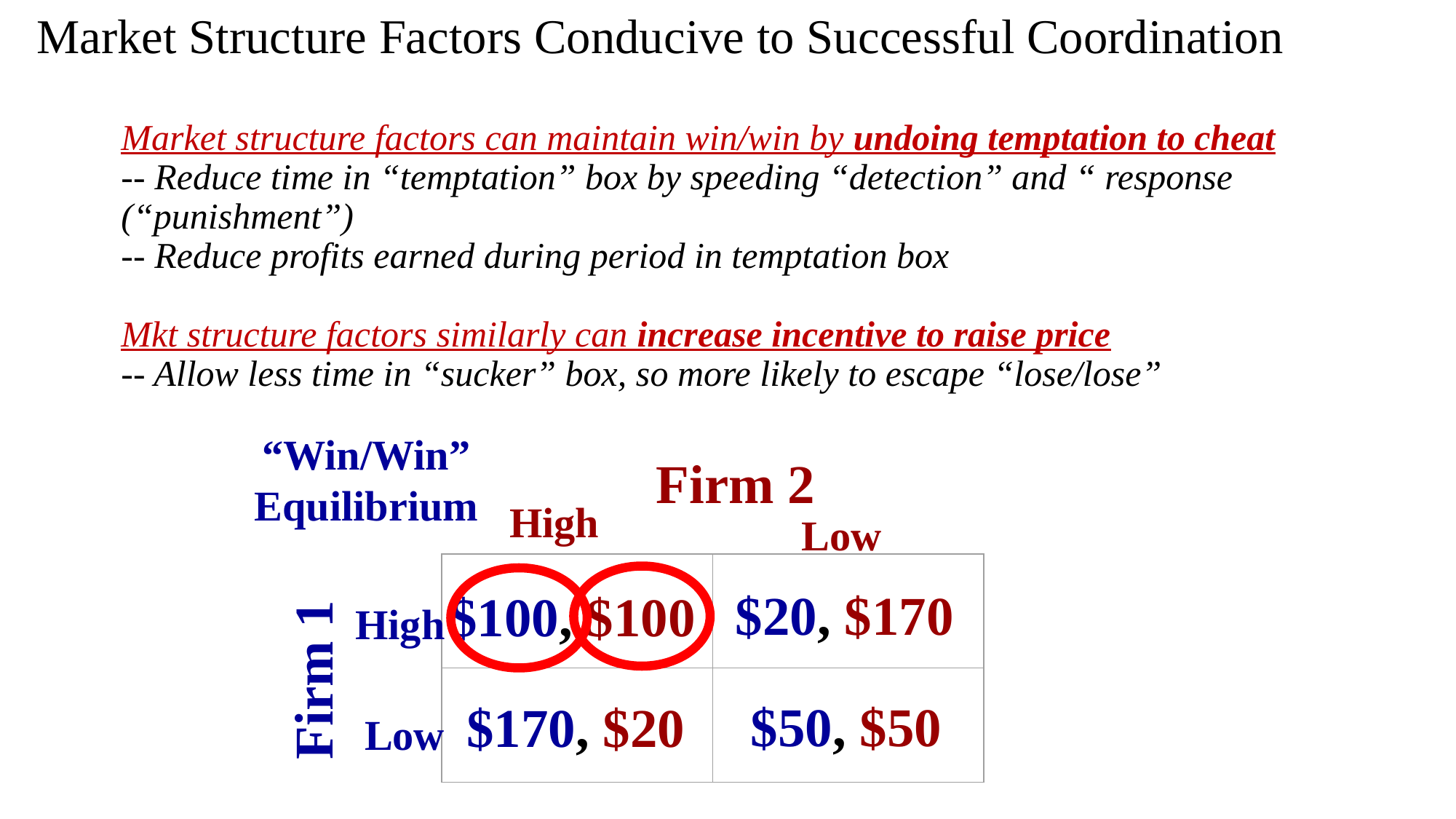

Market Structure Factors Conducive to Successful Coordination
Market structure factors can maintain win/win by undoing temptation to cheat
-- Reduce time in “temptation” box by speeding “detection” and “ response (“punishment”)
-- Reduce profits earned during period in temptation box

Mkt structure factors similarly can increase incentive to raise price
-- Allow less time in “sucker” box, so more likely to escape “lose/lose”

“Win/Win”
Equilibrium
Firm 2
High
Low

$20, $170
$100, $100
High
Firm 1

$50, $50
$170, $20
Low